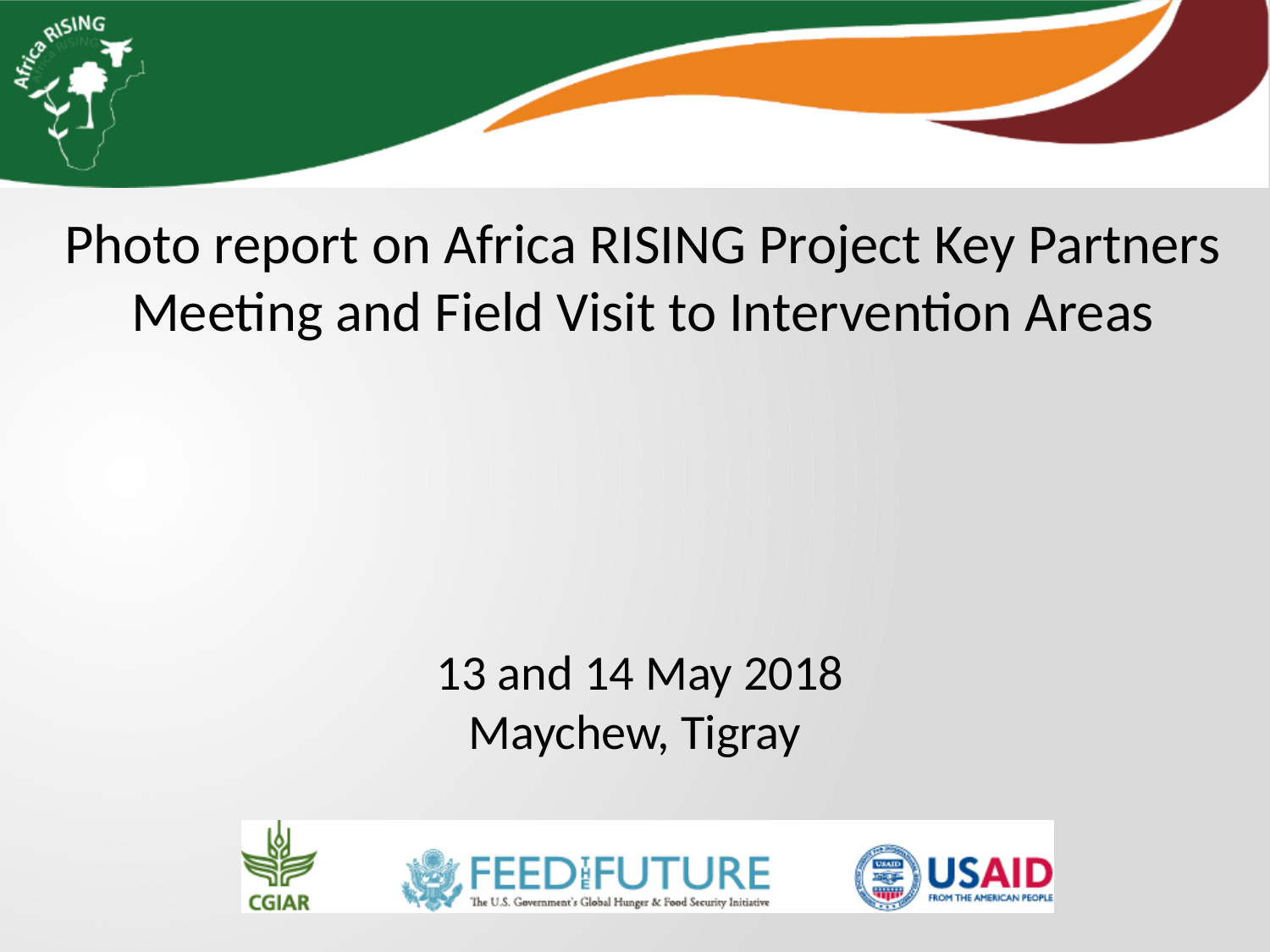

Photo report on Africa RISING Project Key Partners Meeting and Field Visit to Intervention Areas
13 and 14 May 2018
Maychew, Tigray